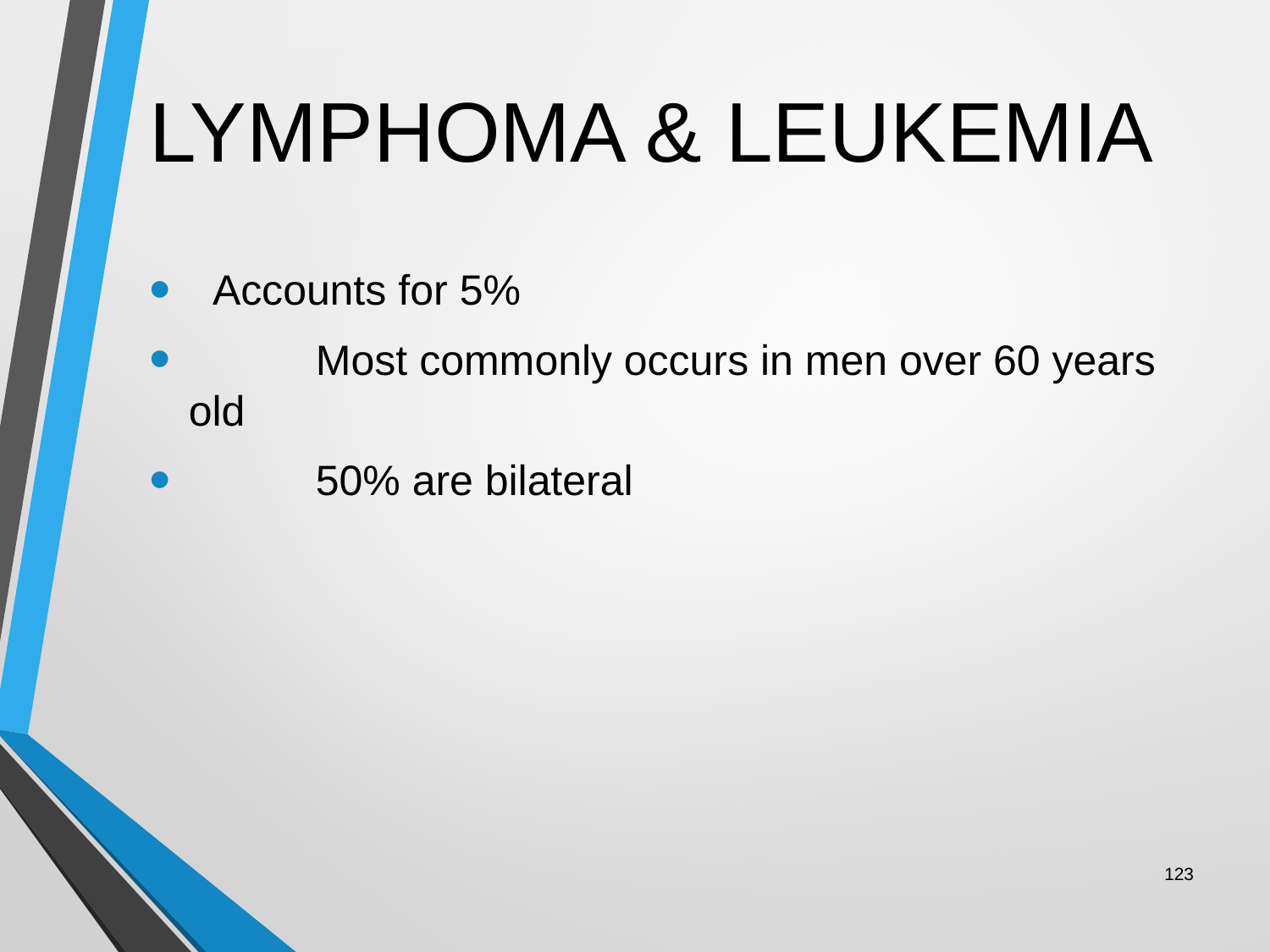

# LYMPHOMA & LEUKEMIA
  Accounts for 5%
	Most commonly occurs in men over 60 years old
	50% are bilateral

123